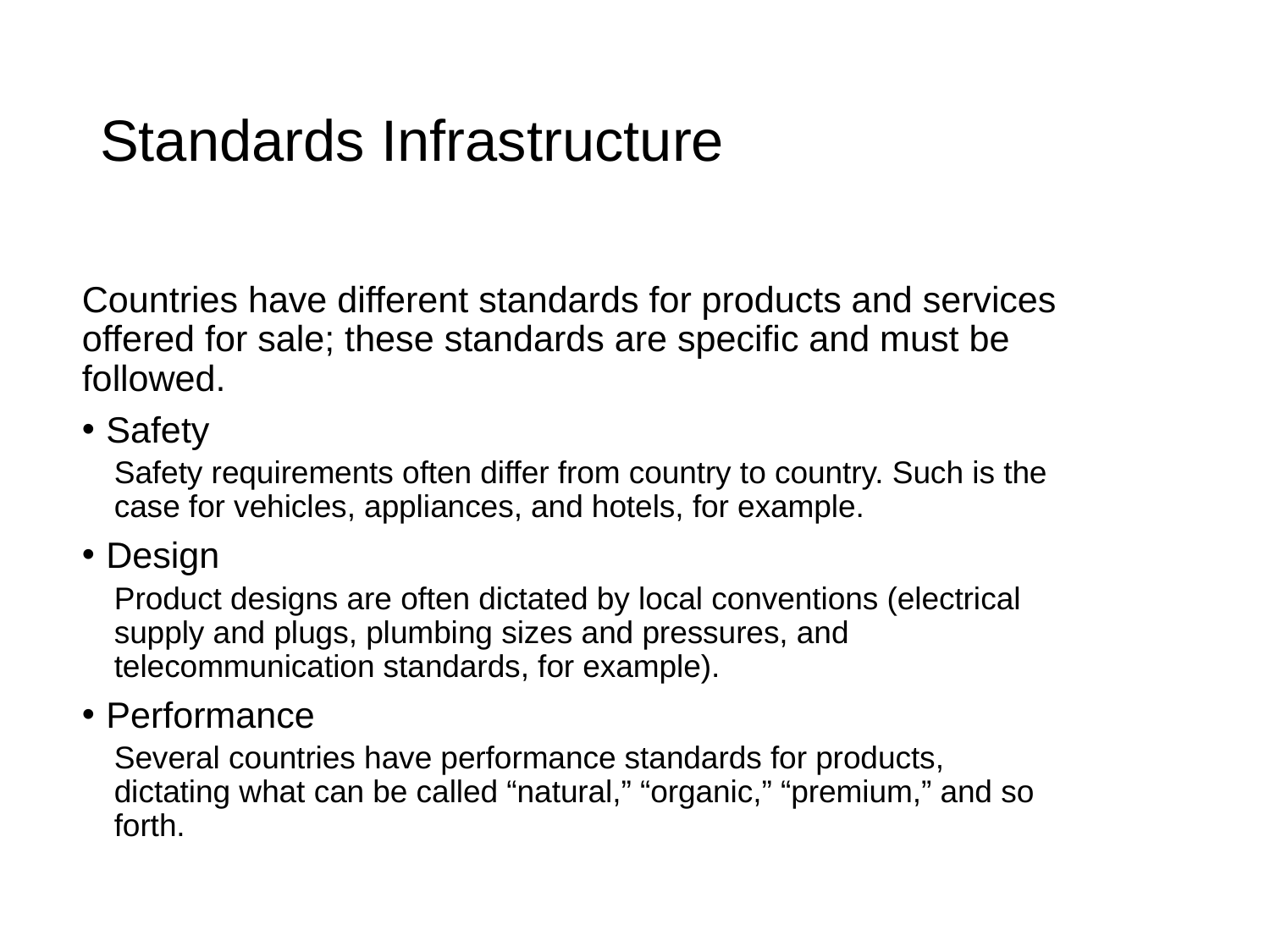

# Standards Infrastructure
Countries have different standards for products and services offered for sale; these standards are specific and must be followed.
Safety
Safety requirements often differ from country to country. Such is the case for vehicles, appliances, and hotels, for example.
Design
Product designs are often dictated by local conventions (electrical supply and plugs, plumbing sizes and pressures, and telecommunication standards, for example).
Performance
Several countries have performance standards for products, dictating what can be called “natural,” “organic,” “premium,” and so forth.